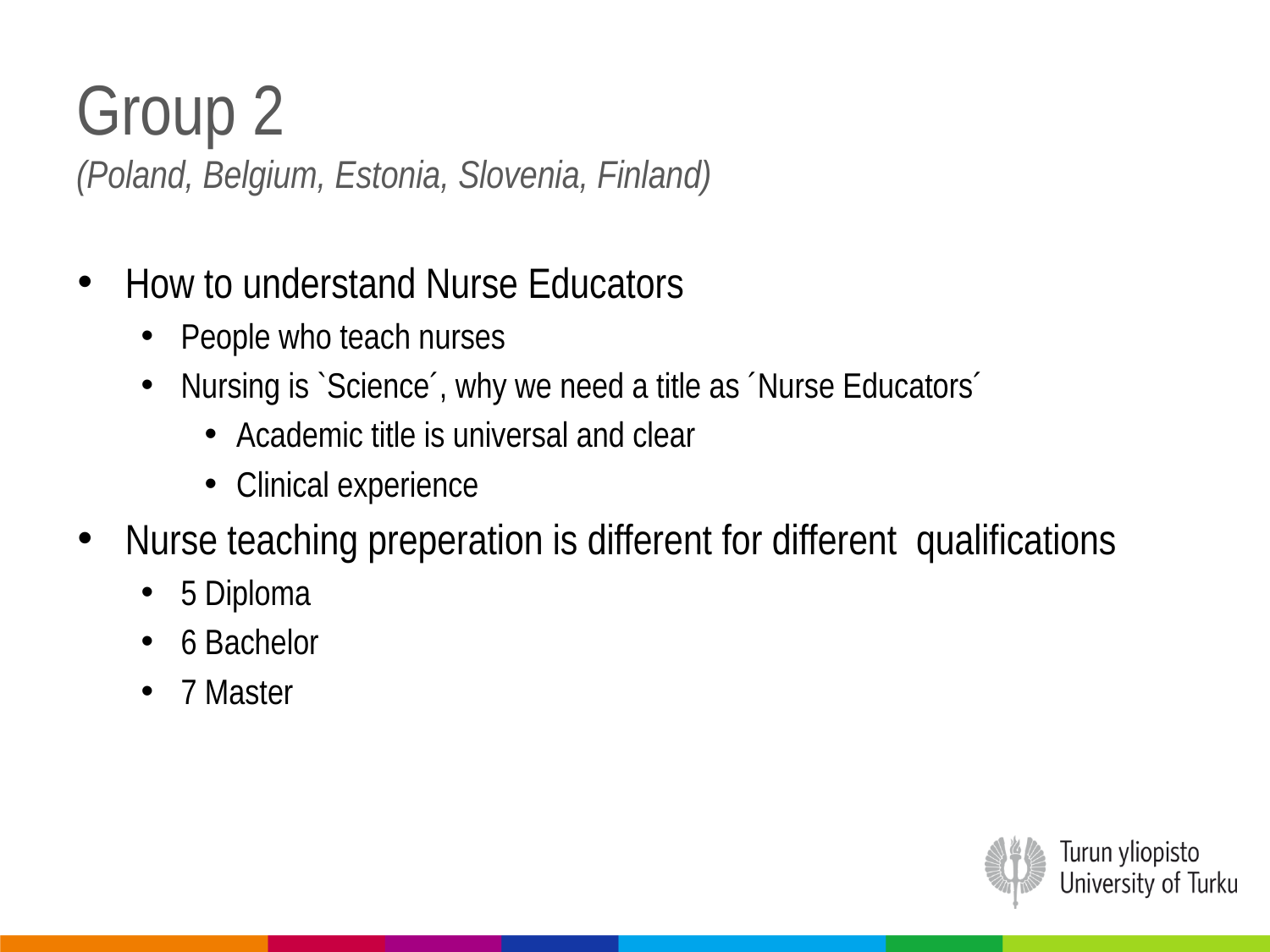

# Group 2 (Poland, Belgium, Estonia, Slovenia, Finland)
How to understand Nurse Educators
People who teach nurses
Nursing is `Science´, why we need a title as ´Nurse Educators´
Academic title is universal and clear
Clinical experience
Nurse teaching preperation is different for different  qualifications
5 Diploma
6 Bachelor
7 Master